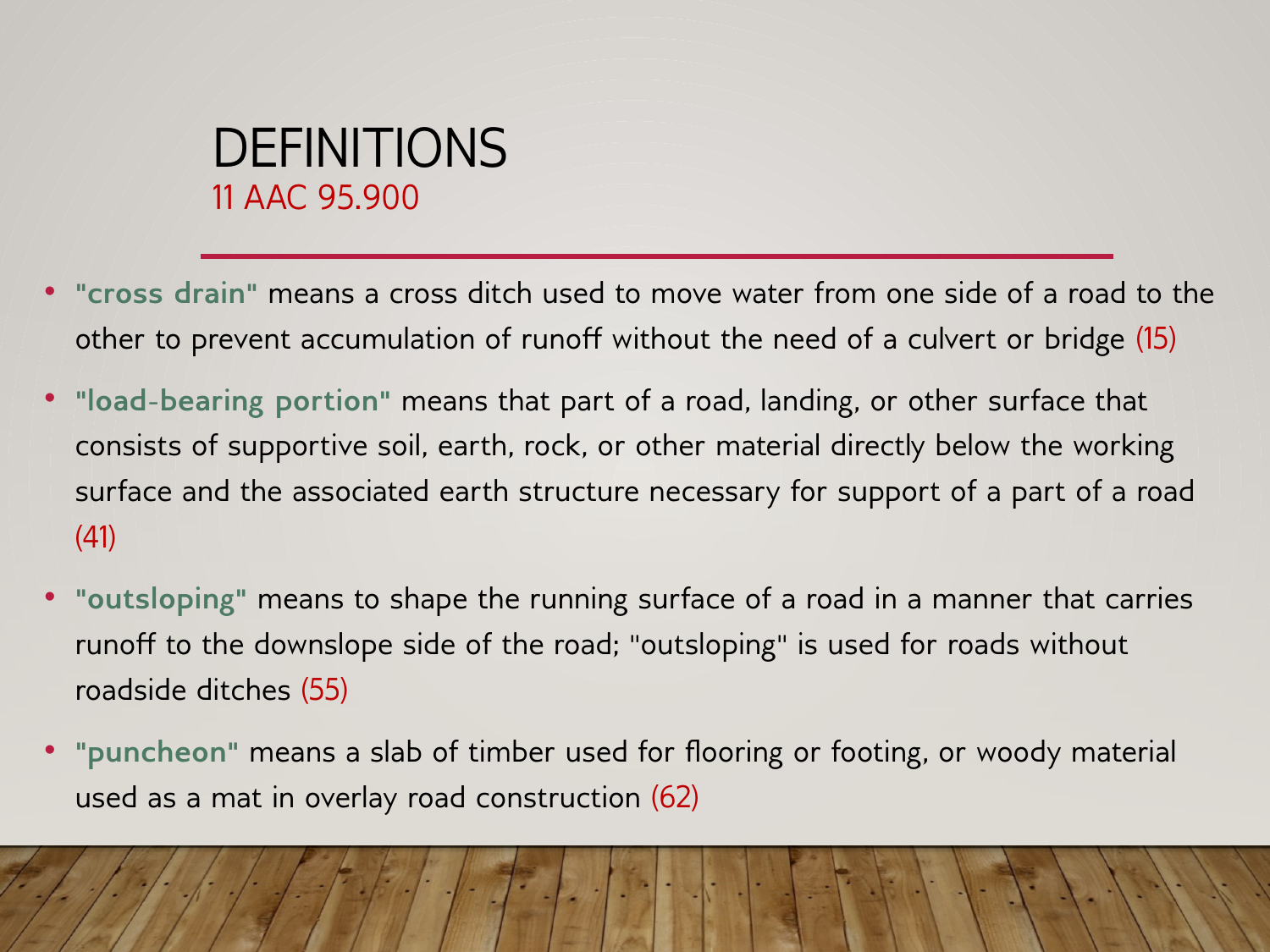

# Definitions 11 AAC 95.900
"cross drain" means a cross ditch used to move water from one side of a road to the other to prevent accumulation of runoff without the need of a culvert or bridge (15)
"load-bearing portion" means that part of a road, landing, or other surface that consists of supportive soil, earth, rock, or other material directly below the working surface and the associated earth structure necessary for support of a part of a road (41)
"outsloping" means to shape the running surface of a road in a manner that carries runoff to the downslope side of the road; "outsloping" is used for roads without roadside ditches (55)
"puncheon" means a slab of timber used for flooring or footing, or woody material used as a mat in overlay road construction (62)